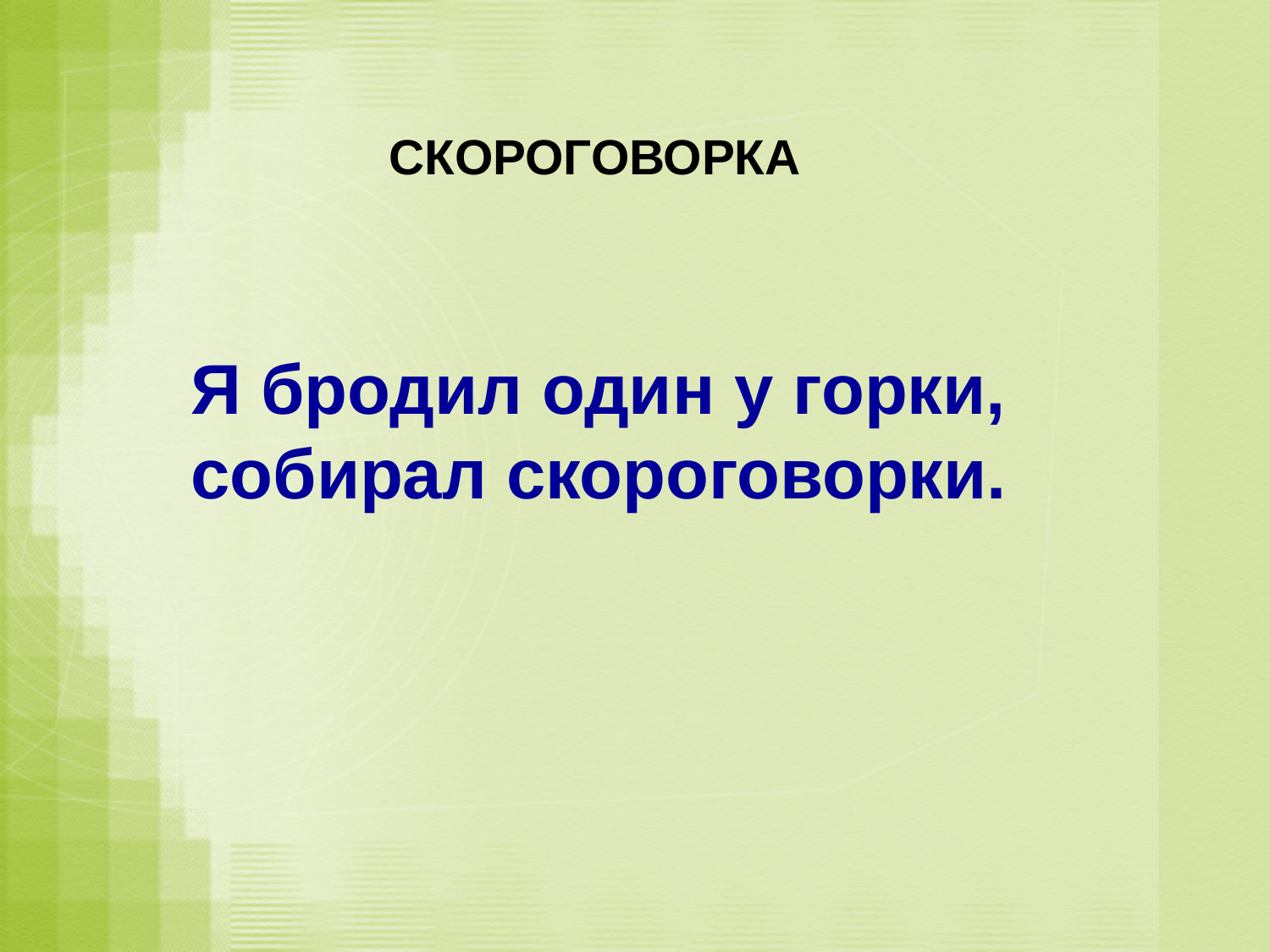

СКОРОГОВОРКА
Я бродил один у горки, собирал скороговорки.